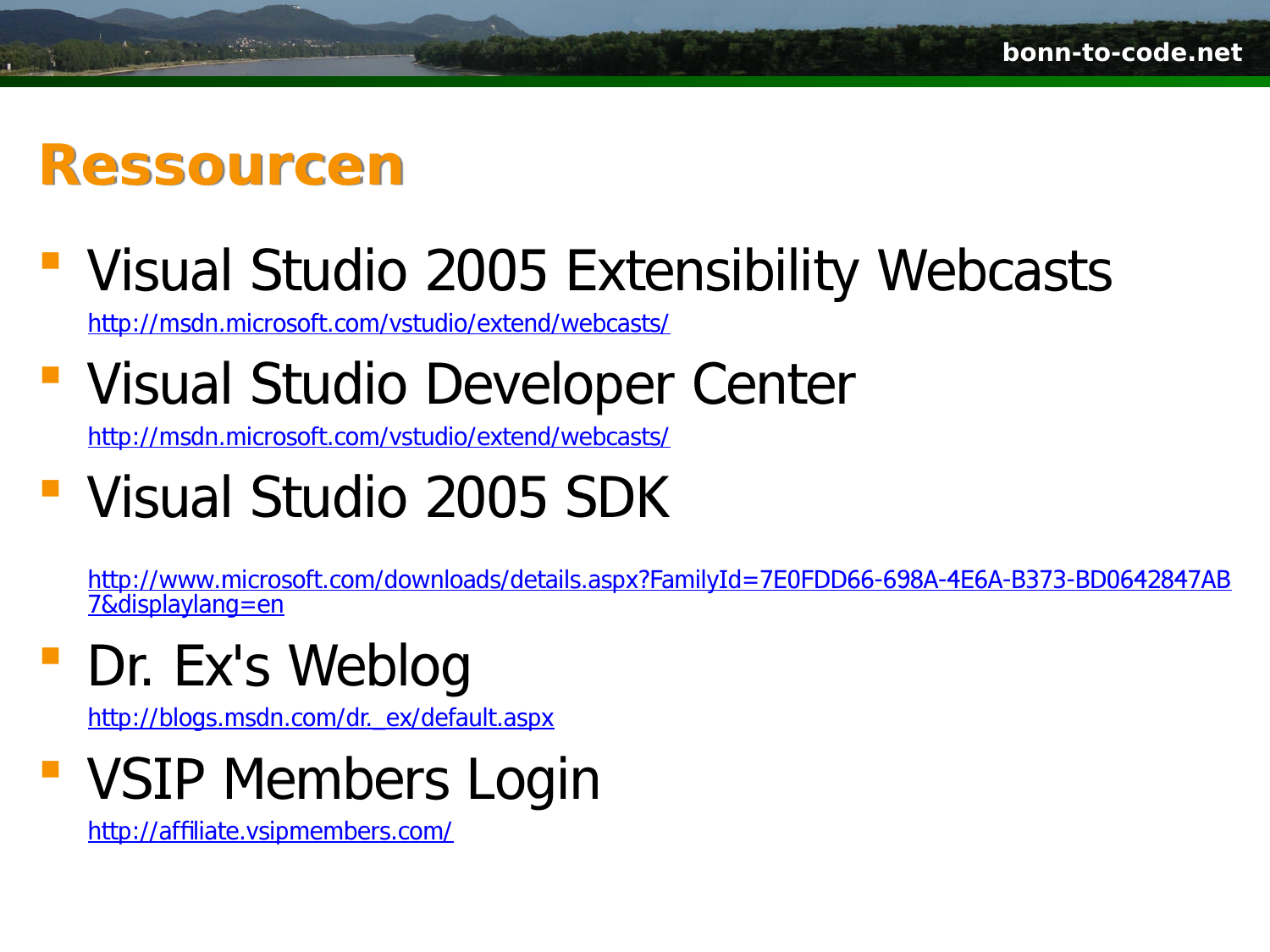

# Ressourcen
Visual Studio 2005 Extensibility Webcasts
	http://msdn.microsoft.com/vstudio/extend/webcasts/
Visual Studio Developer Center
	http://msdn.microsoft.com/vstudio/extend/webcasts/
Visual Studio 2005 SDK
	http://www.microsoft.com/downloads/details.aspx?FamilyId=7E0FDD66-698A-4E6A-B373-BD0642847AB7&displaylang=en
Dr. Ex's Weblog
	http://blogs.msdn.com/dr._ex/default.aspx
VSIP Members Login
	http://affiliate.vsipmembers.com/